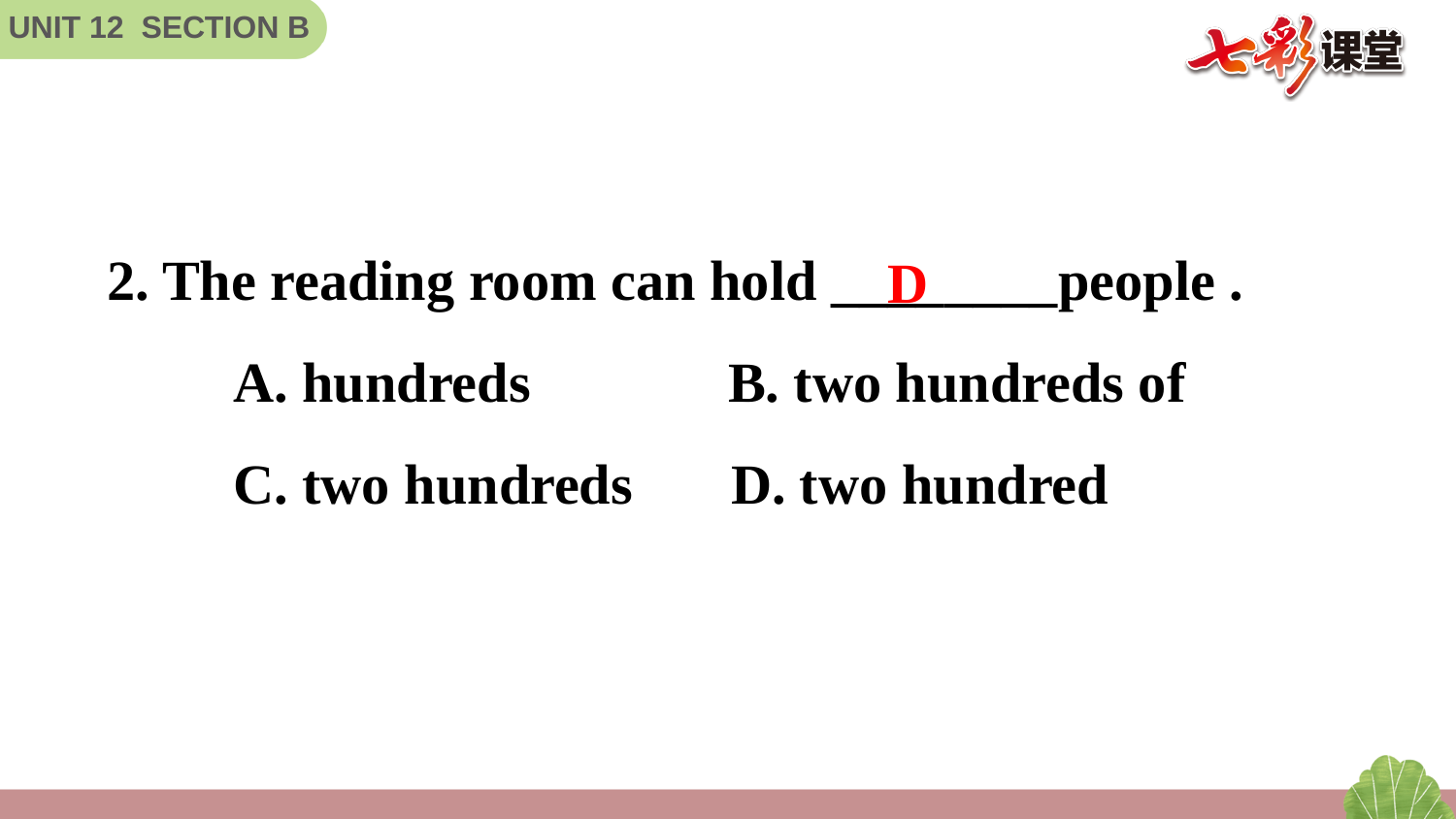

2. The reading room can hold ________people .
         A. hundreds　　　B. two hundreds of
         C. two hundreds 　D. two hundred
D